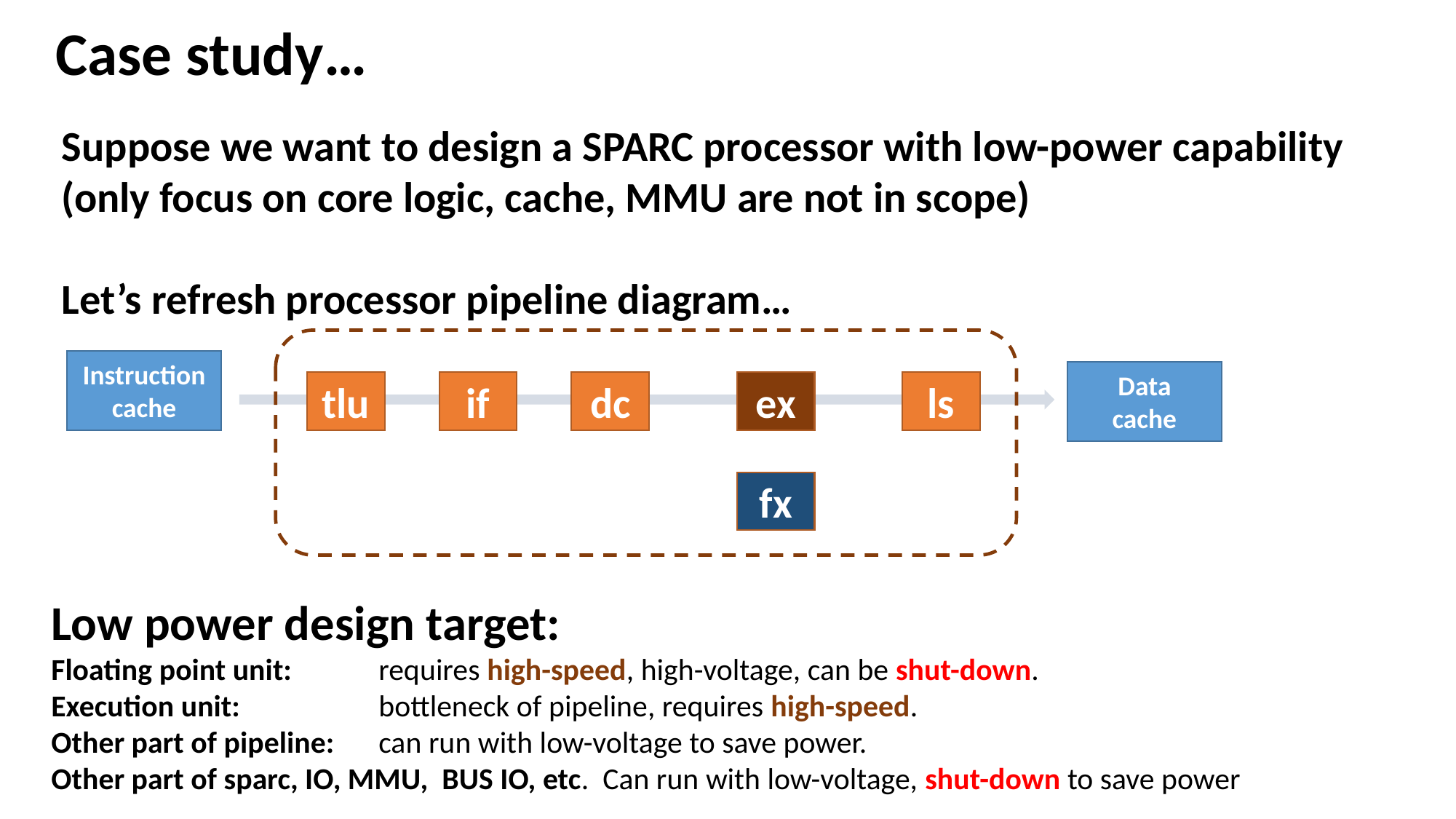

Case study…
Suppose we want to design a SPARC processor with low-power capability
(only focus on core logic, cache, MMU are not in scope)

Let’s refresh processor pipeline diagram…

Instruction
cache
Data
cache
tlu
if
dc
ex
ls

fx
Low power design target:
Floating point unit:  	requires high-speed, high-voltage, can be shut-down.
Execution unit:   		bottleneck of pipeline, requires high-speed.
Other part of pipeline:  	can run with low-voltage to save power.
Other part of sparc, IO, MMU,  BUS IO, etc.  Can run with low-voltage, shut-down to save power